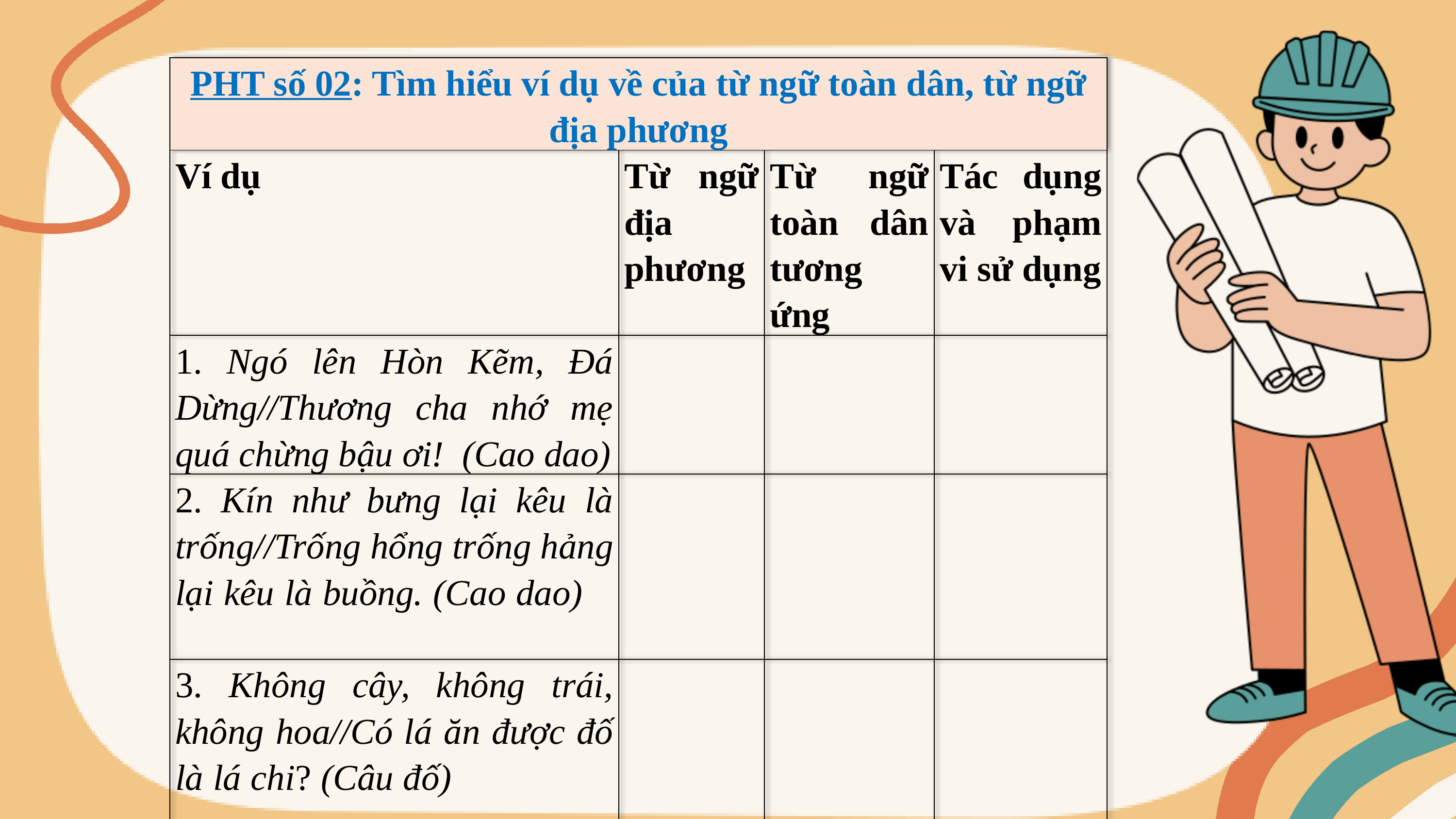

| PHT số 02: Tìm hiểu ví dụ về của từ ngữ toàn dân, từ ngữ địa phương |  |  |  |
| --- | --- | --- | --- |
| Ví dụ | Từ ngữ địa phương | Từ ngữ toàn dân tương ứng | Tác dụng và phạm vi sử dụng |
| 1. Ngó lên Hòn Kẽm, Đá Dừng//Thương cha nhớ mẹ quá chừng bậu ơi! (Cao dao) |  |  |  |
| 2. Kín như bưng lại kêu là trống//Trống hổng trống hảng lại kêu là buồng. (Cao dao) |  |  |  |
| 3. Không cây, không trái, không hoa//Có lá ăn được đố là lá chi? (Câu đố) |  |  |  |